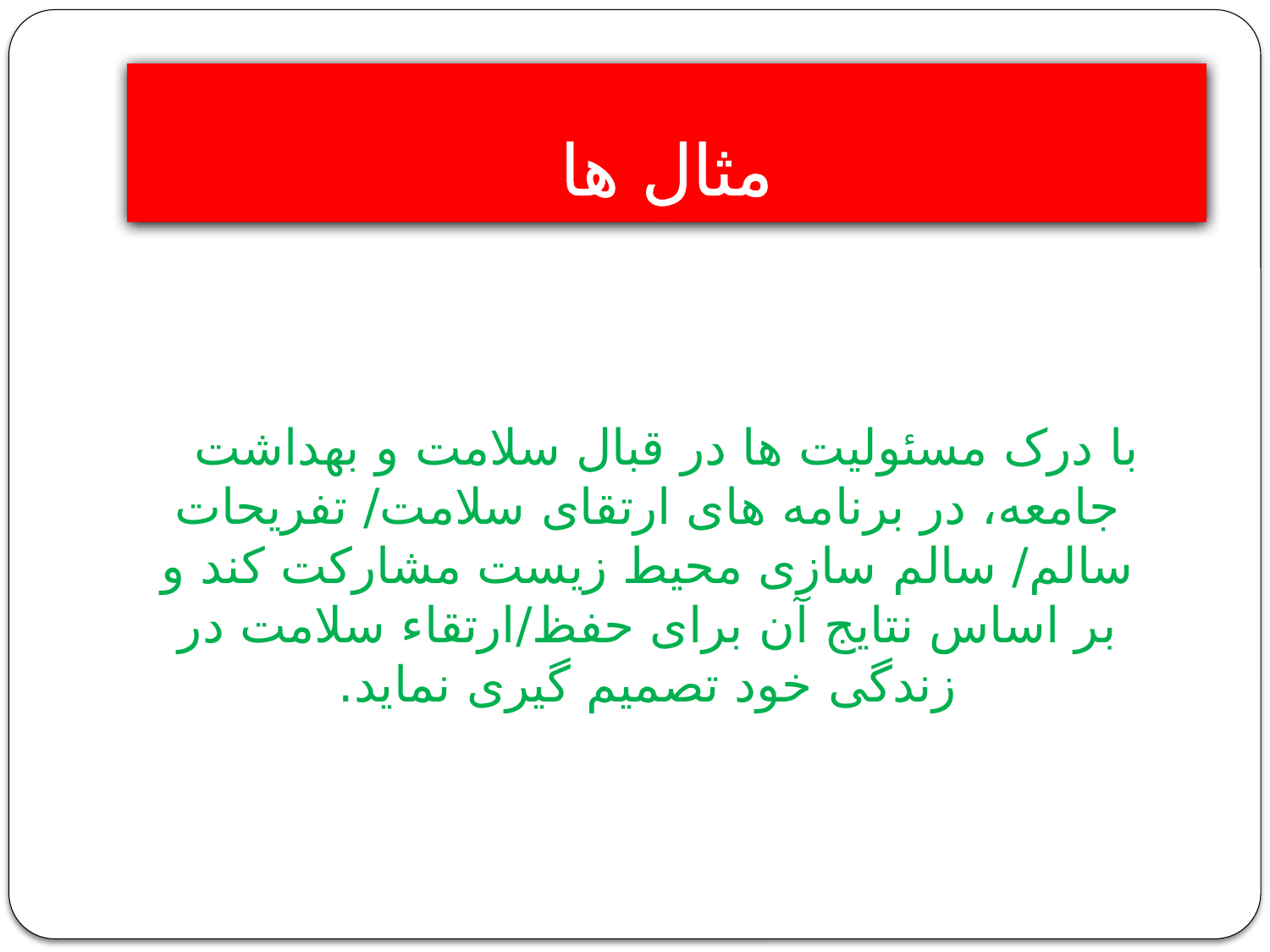

# مثال ها

با درک مسئولیت ها در قبال سلامت و بهداشت جامعه، در برنامه های ارتقای سلامت/ تفریحات سالم/ سالم سازی محیط زیست مشارکت ‏کند و بر اساس نتایج آن برای حفظ/ارتقاء سلامت در زندگی خود تصمیم گیری نماید.